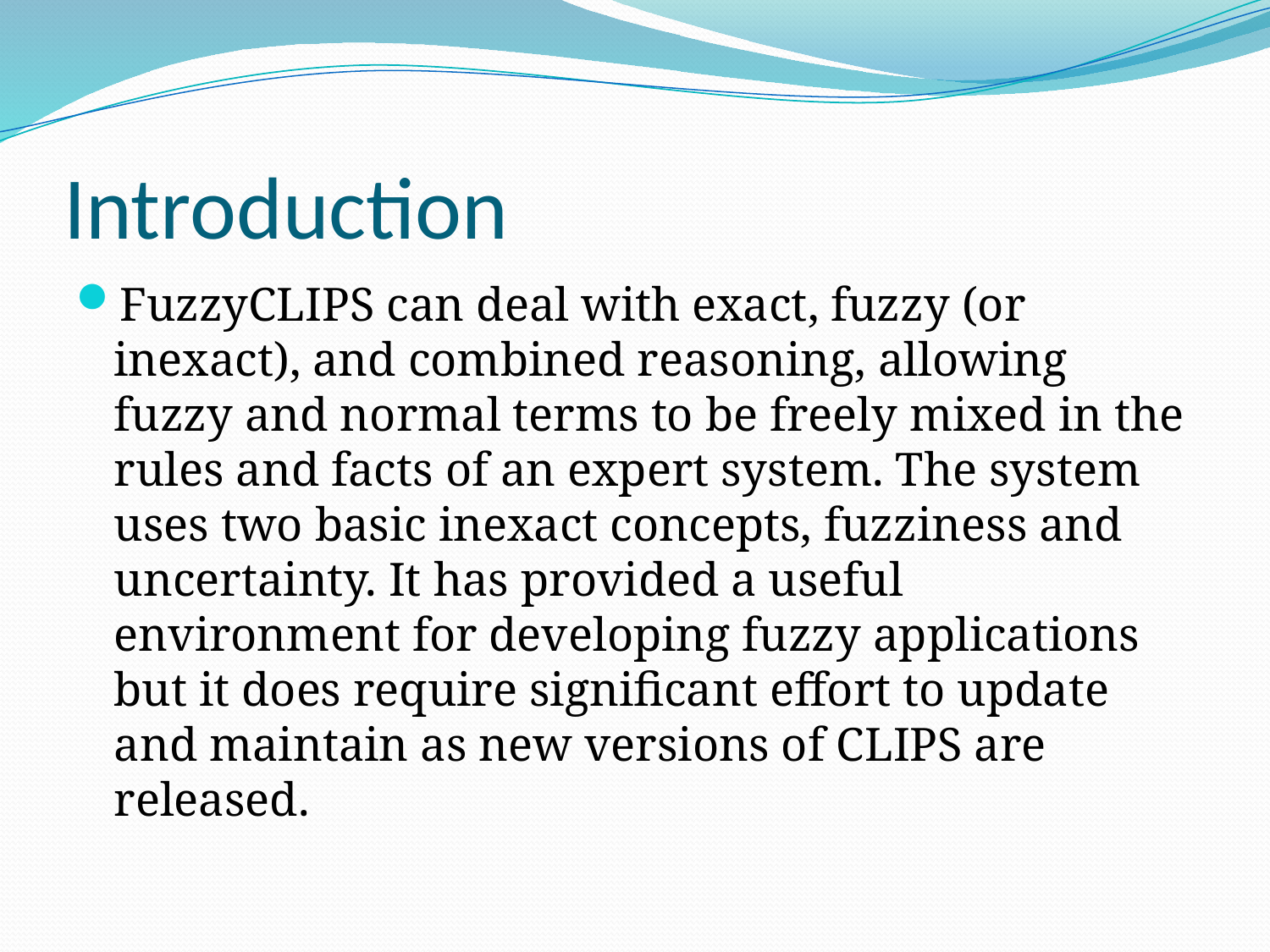

# Introduction
FuzzyCLIPS can deal with exact, fuzzy (or inexact), and combined reasoning, allowing fuzzy and normal terms to be freely mixed in the rules and facts of an expert system. The system uses two basic inexact concepts, fuzziness and uncertainty. It has provided a useful environment for developing fuzzy applications but it does require significant effort to update and maintain as new versions of CLIPS are released.